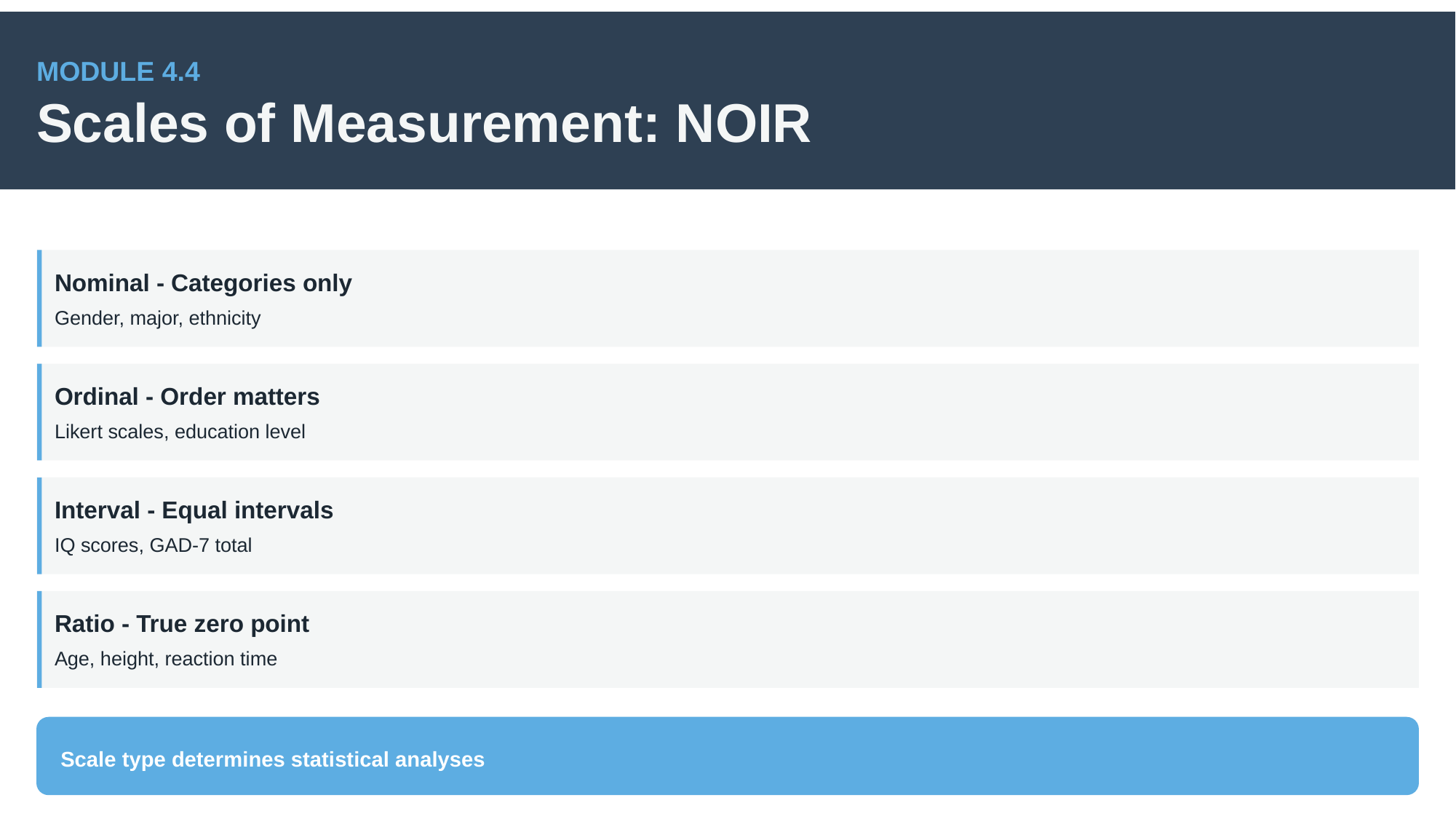

MODULE 4.4
Scales of Measurement: NOIR

Nominal - Categories only
Gender, major, ethnicity

Ordinal - Order matters
Likert scales, education level

Interval - Equal intervals
IQ scores, GAD-7 total

Ratio - True zero point
Age, height, reaction time

Scale type determines statistical analyses